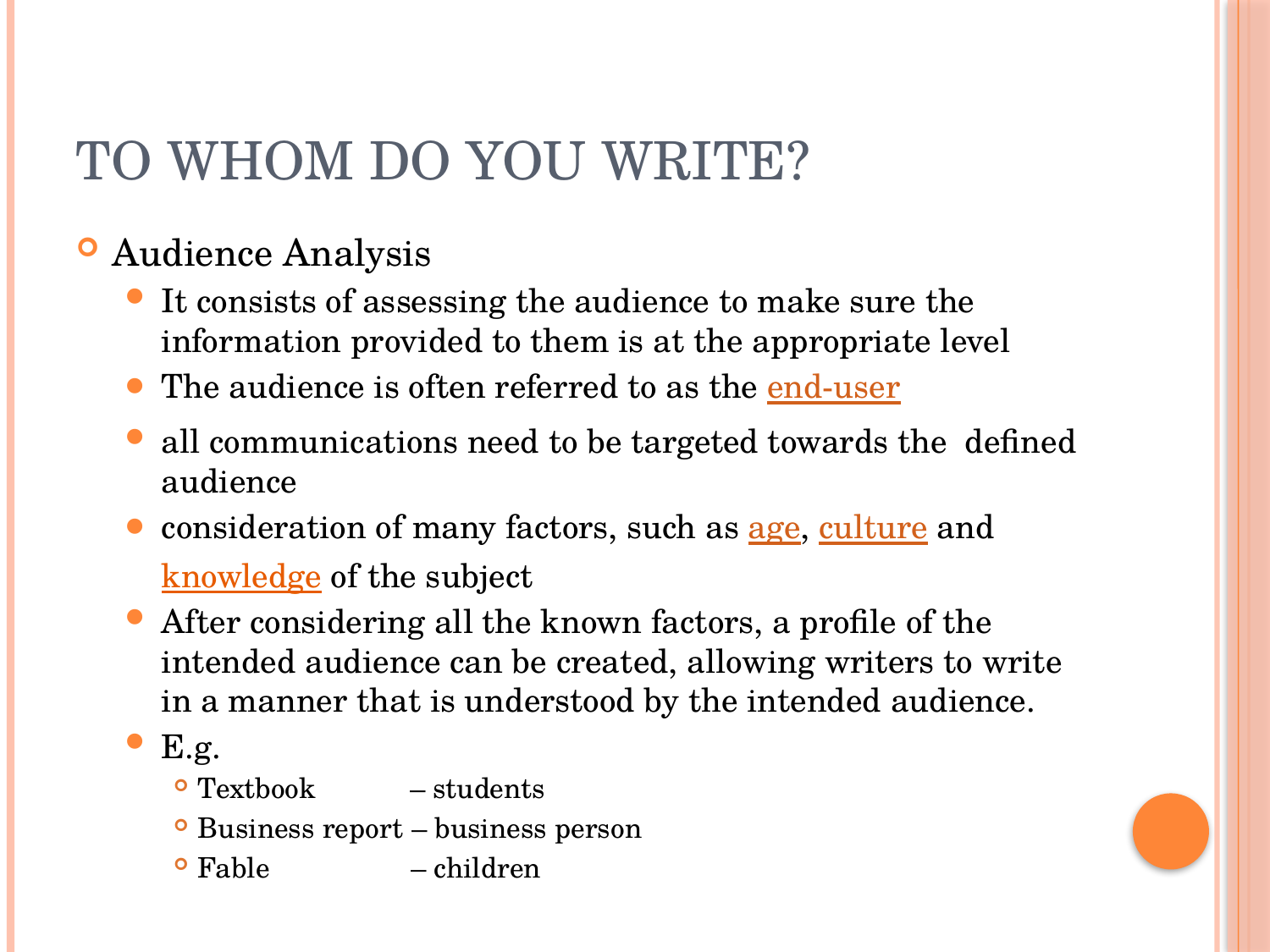

# To whom do you write?
Audience Analysis
It consists of assessing the audience to make sure the information provided to them is at the appropriate level
The audience is often referred to as the end-user
all communications need to be targeted towards the  defined audience
consideration of many factors, such as age, culture and knowledge of the subject
After considering all the known factors, a profile of the intended audience can be created, allowing writers to write in a manner that is understood by the intended audience.
E.g.
Textbook            – students
Business report – business person
Fable                  – children